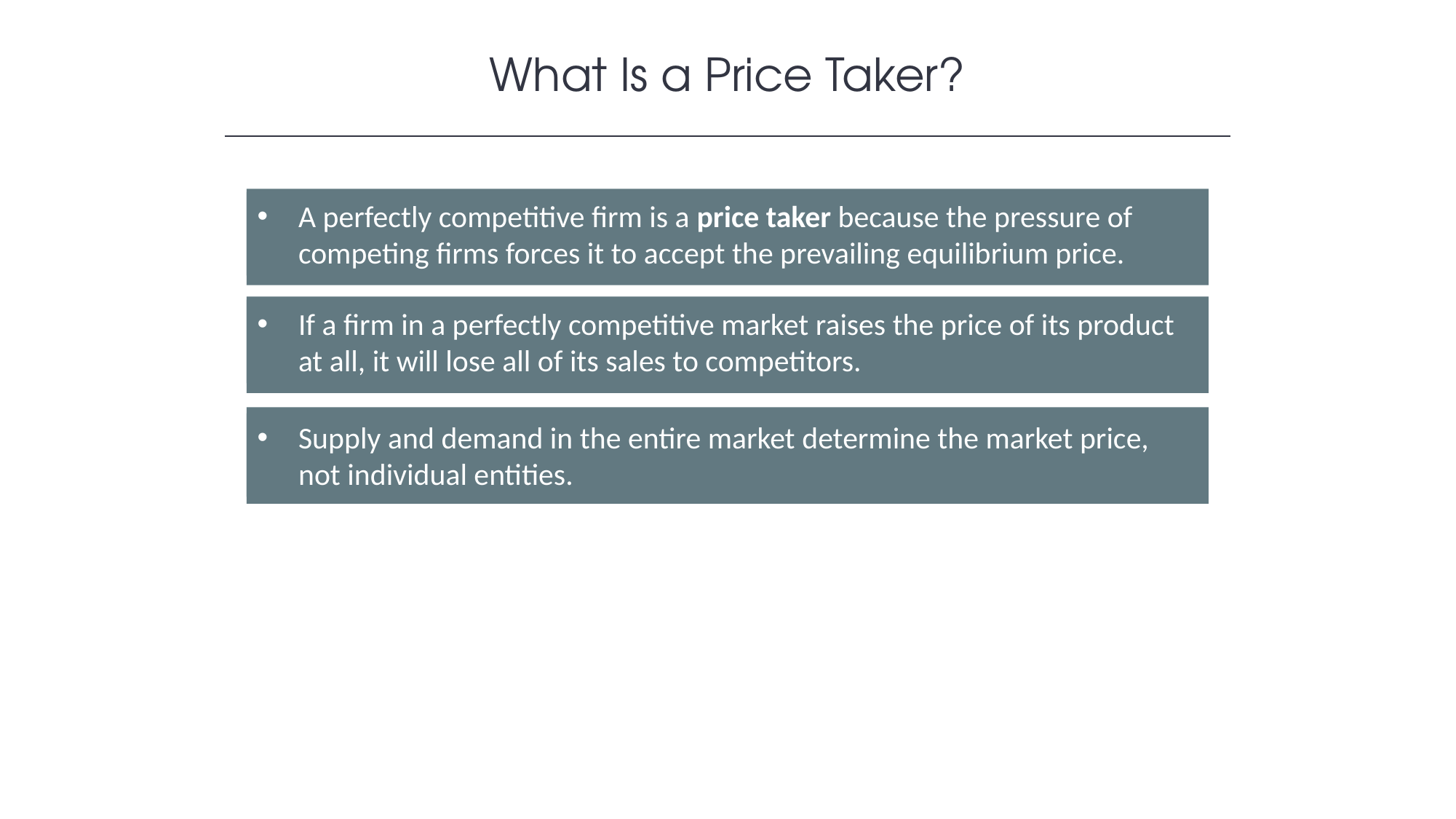

What Is a Price Taker?

A perfectly competitive firm is a price taker because the pressure of competing firms forces it to accept the prevailing equilibrium price.

If a firm in a perfectly competitive market raises the price of its product at all, it will lose all of its sales to competitors.

Supply and demand in the entire market determine the market price, not individual entities.